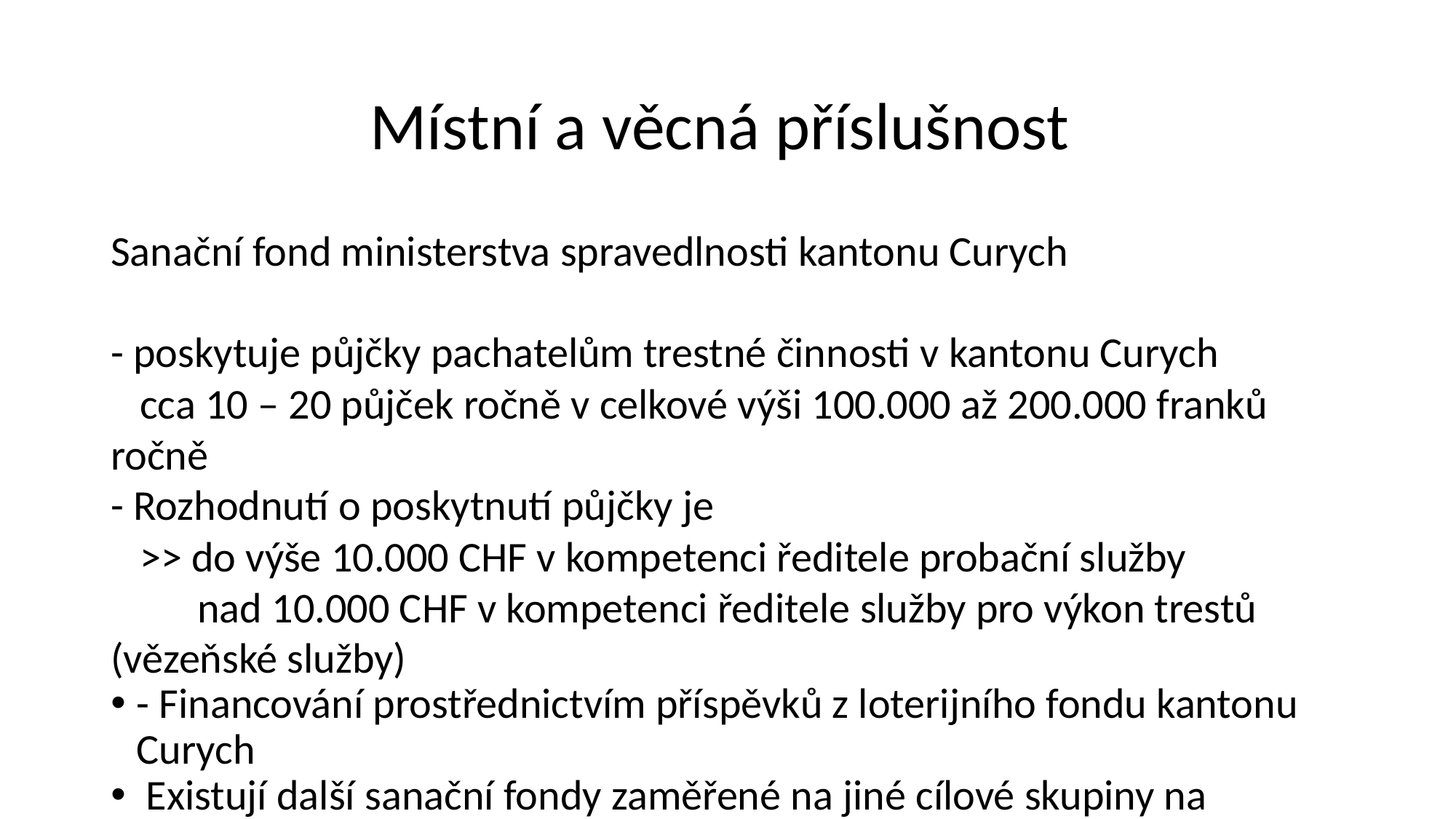

Místní a věcná příslušnost
Sanační fond ministerstva spravedlnosti kantonu Curych

- poskytuje půjčky pachatelům trestné činnosti v kantonu Curych
   cca 10 – 20 půjček ročně v celkové výši 100.000 až 200.000 franků ročně
- Rozhodnutí o poskytnutí půjčky je
   >> do výše 10.000 CHF v kompetenci ředitele probační služby
         nad 10.000 CHF v kompetenci ředitele služby pro výkon trestů    	(vězeňské služby)
- Financování prostřednictvím příspěvků z loterijního fondu kantonu Curych
 Existují další sanační fondy zaměřené na jiné cílové skupiny na švýcarské a kantonální úrovni